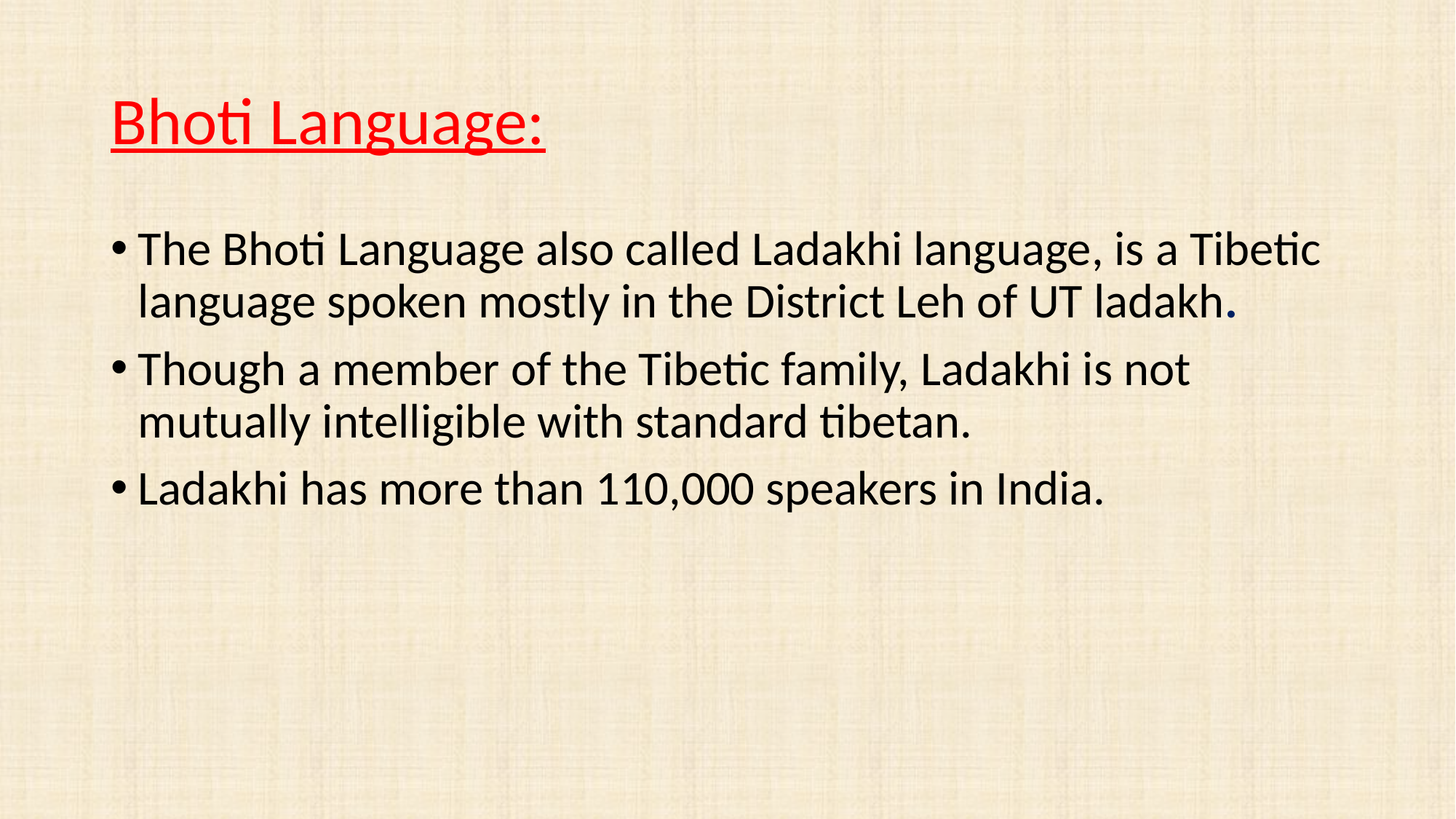

# Bhoti Language:
The Bhoti Language also called Ladakhi language, is a Tibetic  language spoken mostly in the District Leh of UT ladakh.
Though a member of the Tibetic family, Ladakhi is not mutually intelligible with standard tibetan.
Ladakhi has more than 110,000 speakers in India.